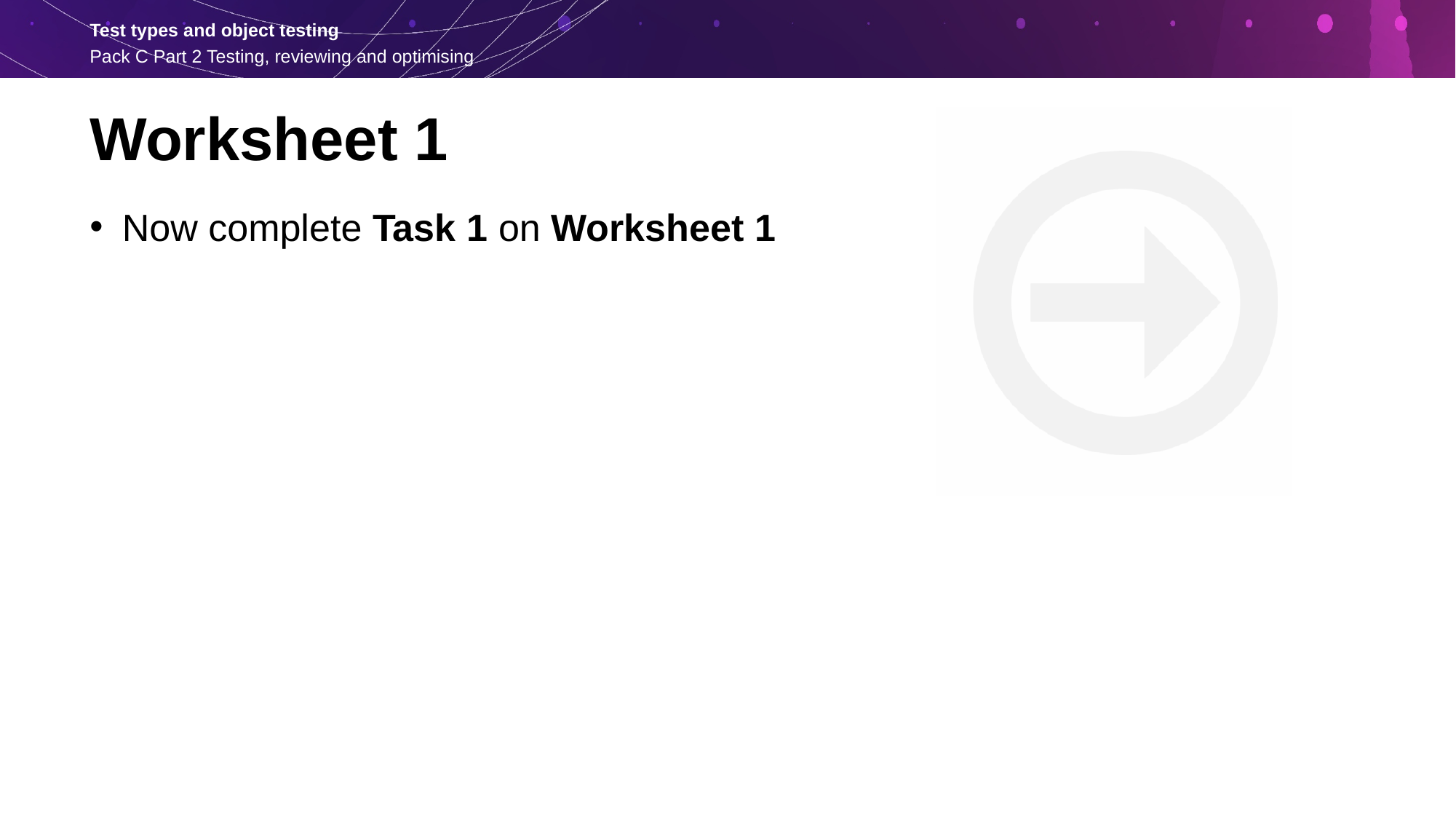

Worksheet 1
Now complete Task 1 on Worksheet 1